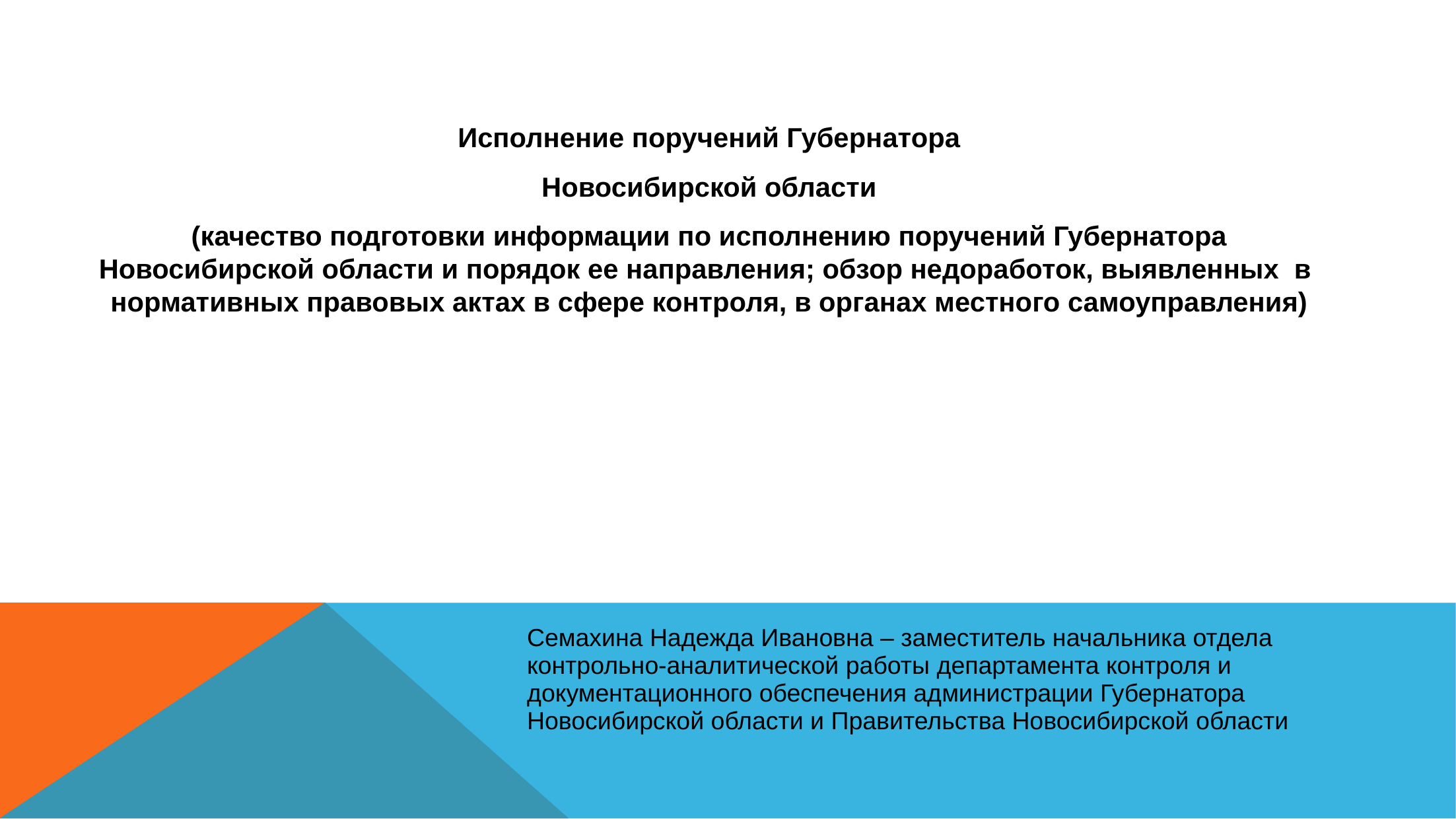

#

Исполнение поручений Губернатора
 Новосибирской области
(качество подготовки информации по исполнению поручений Губернатора Новосибирской области и порядок ее направления; обзор недоработок, выявленных  в  нормативных правовых актах в сфере контроля, в органах местного самоуправления)
Семахина Надежда Ивановна – заместитель начальника отдела контрольно-аналитической работы департамента контроля и документационного обеспечения администрации Губернатора Новосибирской области и Правительства Новосибирской области